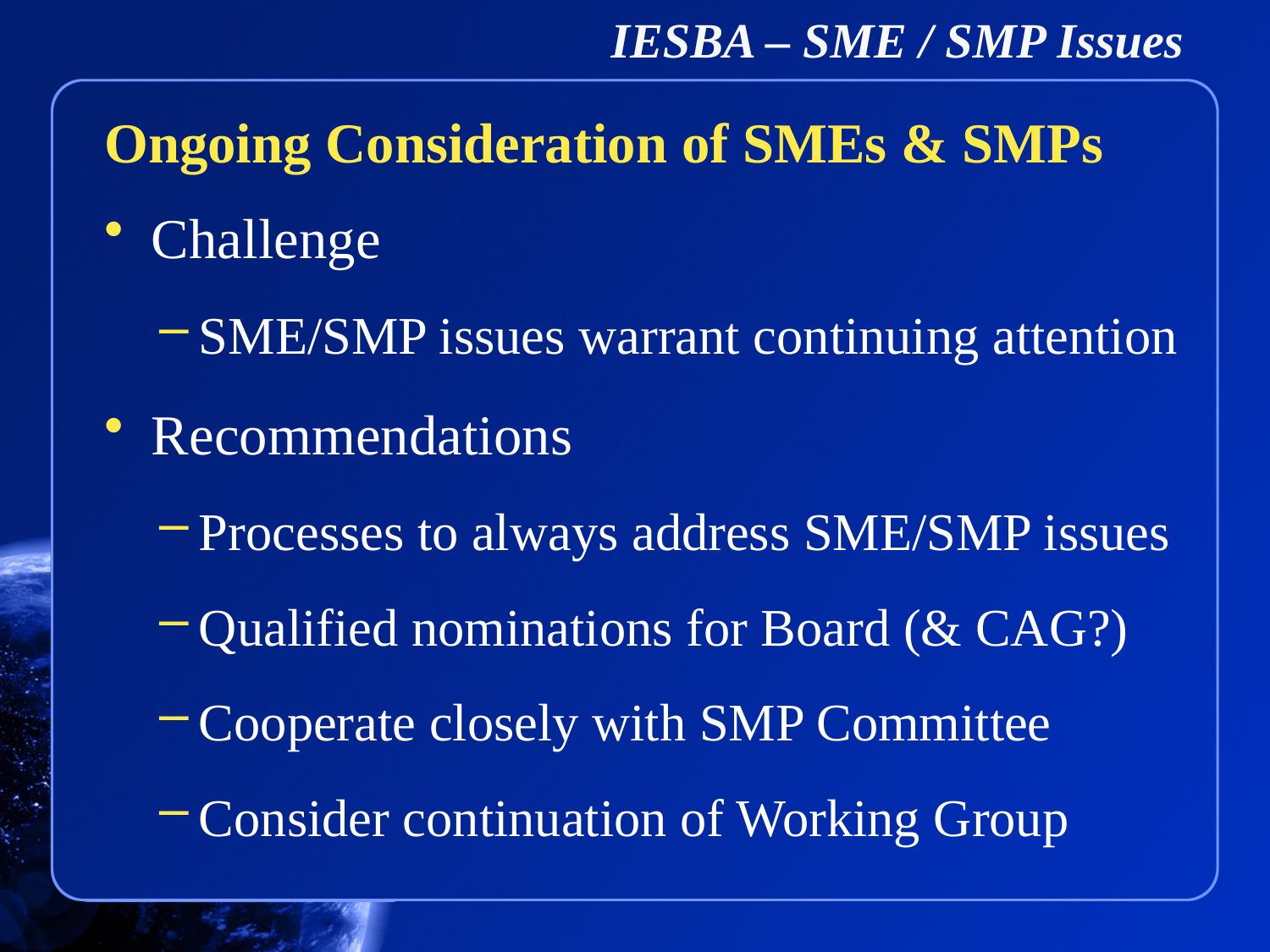

# IESBA – SME / SMP Issues
Ongoing Consideration of SMEs & SMPs
Challenge
SME/SMP issues warrant continuing attention
Recommendations
Processes to always address SME/SMP issues
Qualified nominations for Board (& CAG?)
Cooperate closely with SMP Committee
Consider continuation of Working Group